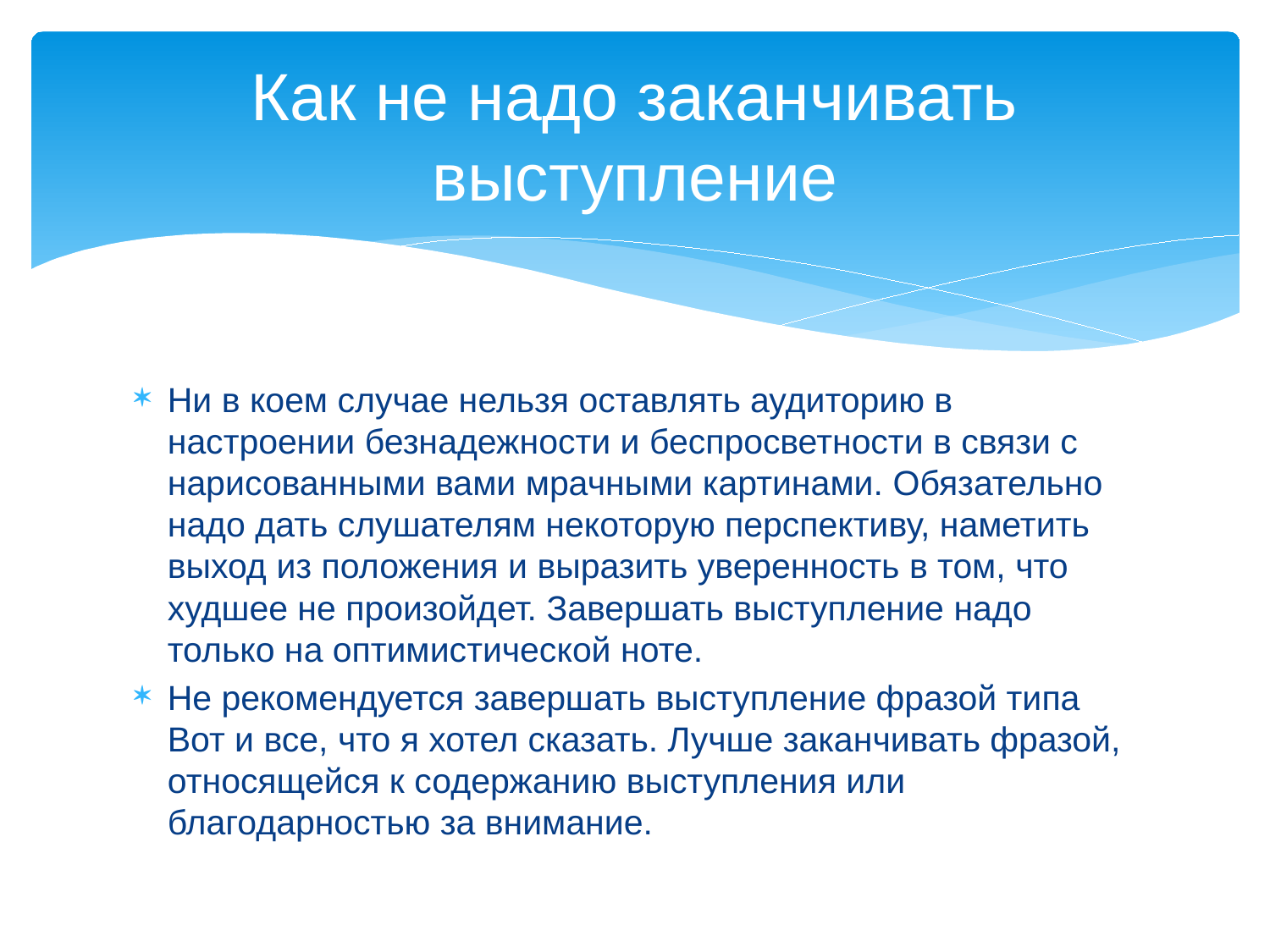

# Как не надо заканчивать выступление
Ни в коем случае нельзя оставлять аудиторию в настроении безнадежности и беспросветности в связи с нарисованными вами мрачными картинами. Обязательно надо дать слушателям некоторую перспективу, наметить выход из положения и выразить уверенность в том, что худшее не произойдет. Завершать выступление надо только на оптимистической ноте.
Не рекомендуется завершать выступление фразой типа Вот и все, что я хотел сказать. Лучше заканчивать фразой, относящейся к содержанию выступления или благодарностью за внимание.